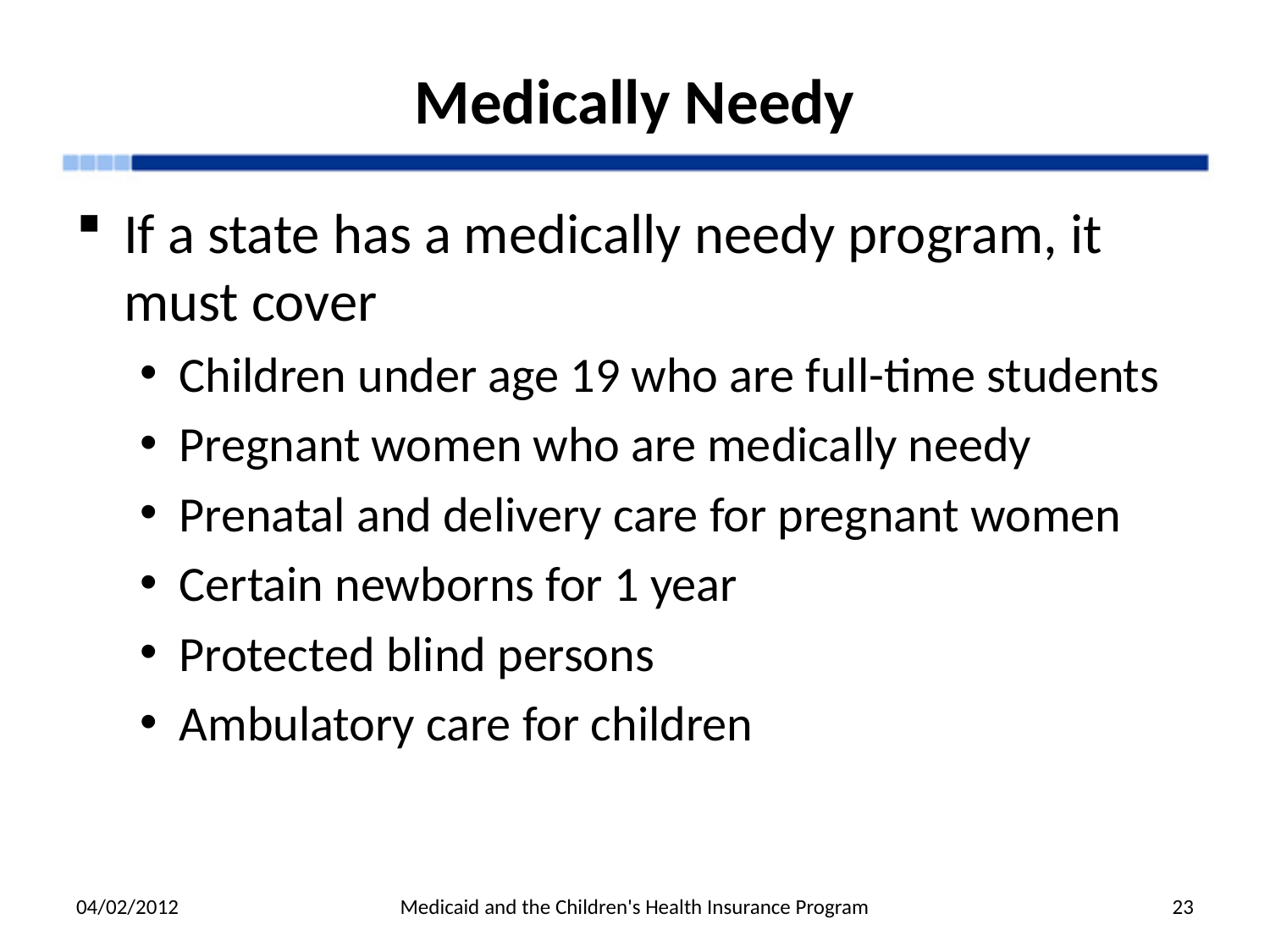

# Medically Needy
If a state has a medically needy program, it must cover
Children under age 19 who are full-time students
Pregnant women who are medically needy
Prenatal and delivery care for pregnant women
Certain newborns for 1 year
Protected blind persons
Ambulatory care for children

04/02/2012
Medicaid and the Children's Health Insurance Program
23